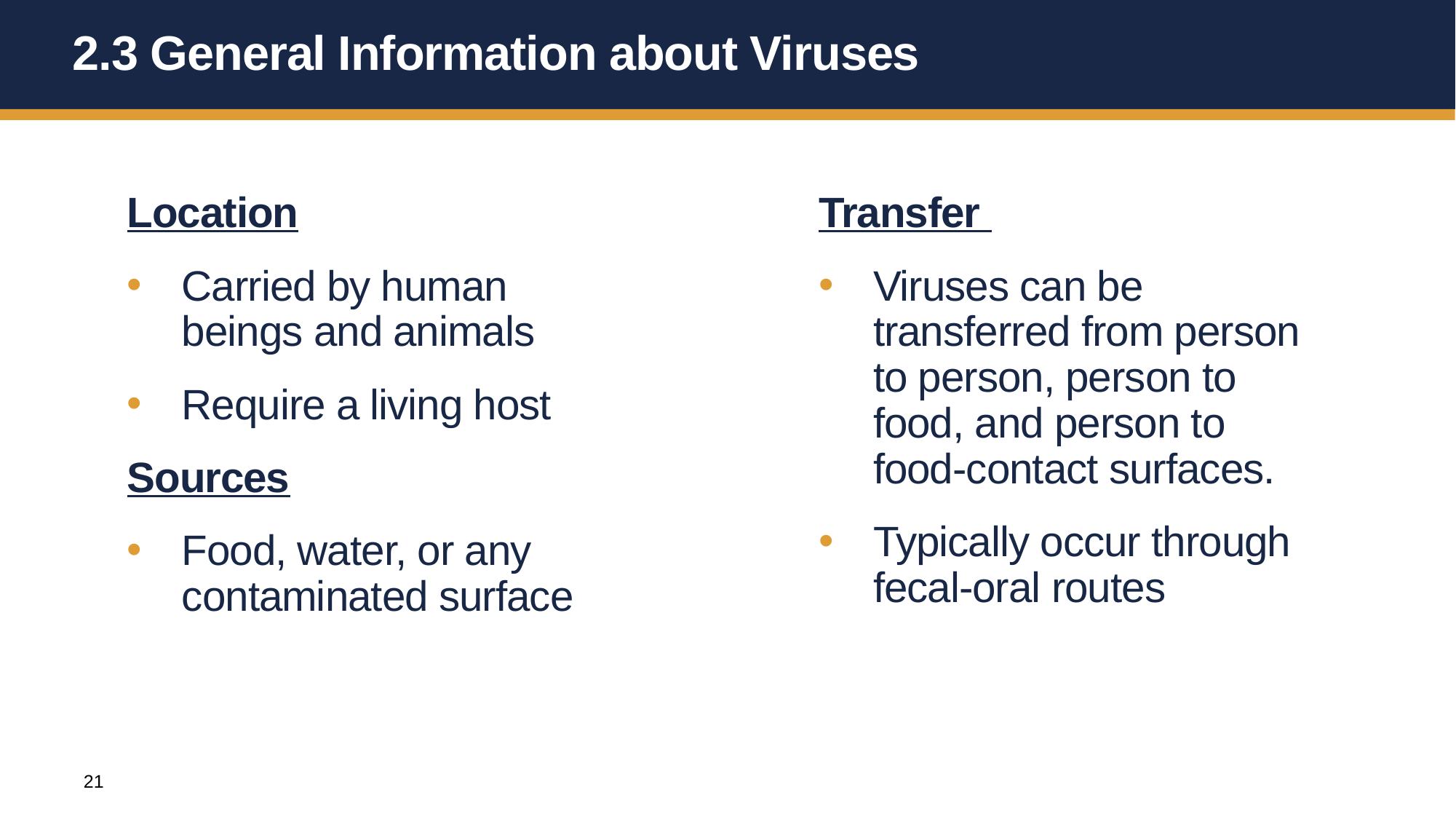

# 2.3 General Information about Viruses
Location
Carried by human beings and animals
Require a living host
Sources
Food, water, or any contaminated surface

Transfer
Viruses can be transferred from person to person, person to food, and person to food-contact surfaces.
Typically occur through fecal-oral routes

21